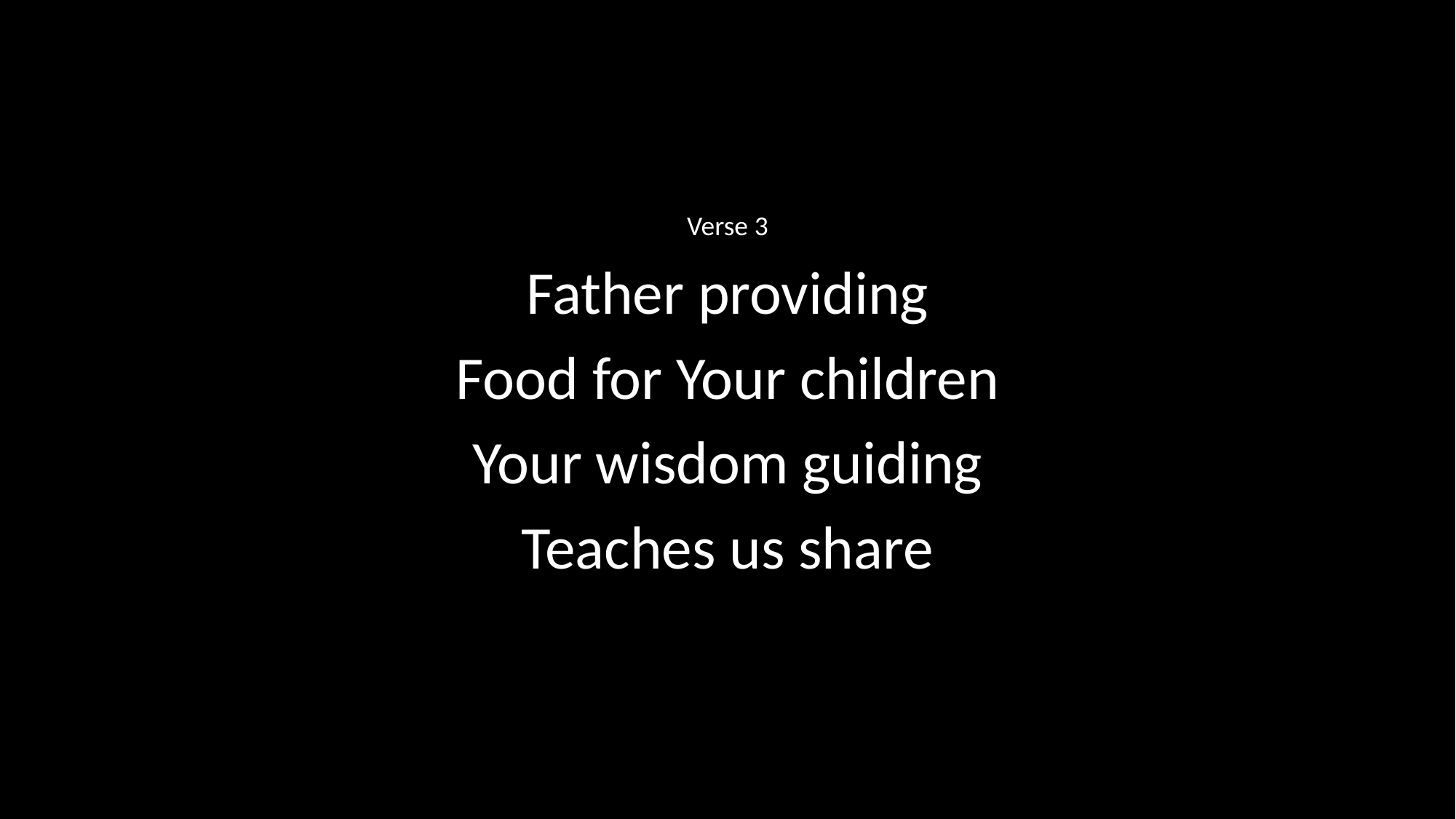

Verse 3
Father providing
Food for Your children
Your wisdom guiding
Teaches us share